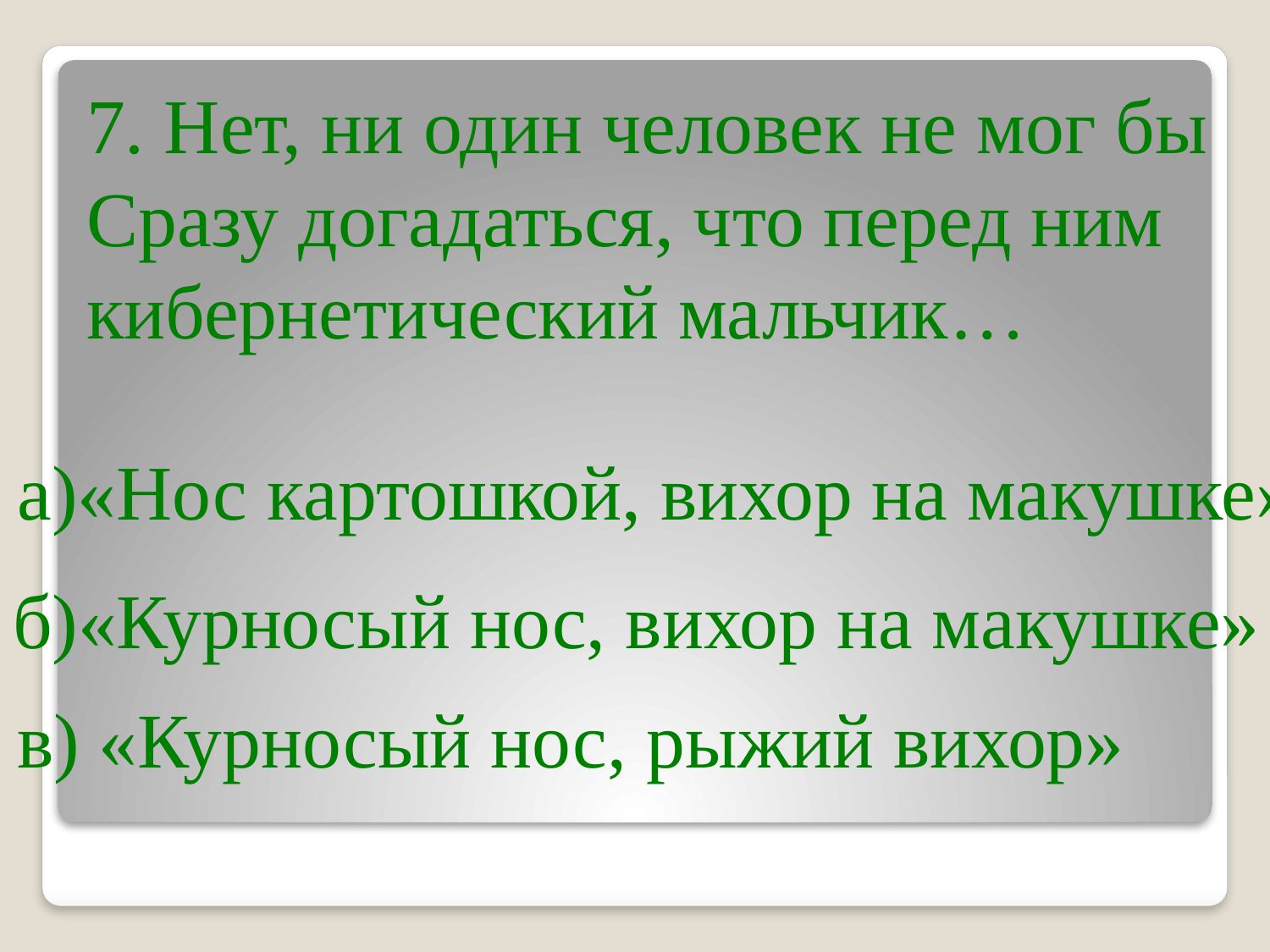

7. Нет, ни один человек не мог бы
Сразу догадаться, что перед ним
кибернетический мальчик…
а)«Нос картошкой, вихор на макушке»
б)«Курносый нос, вихор на макушке»
в) «Курносый нос, рыжий вихор»